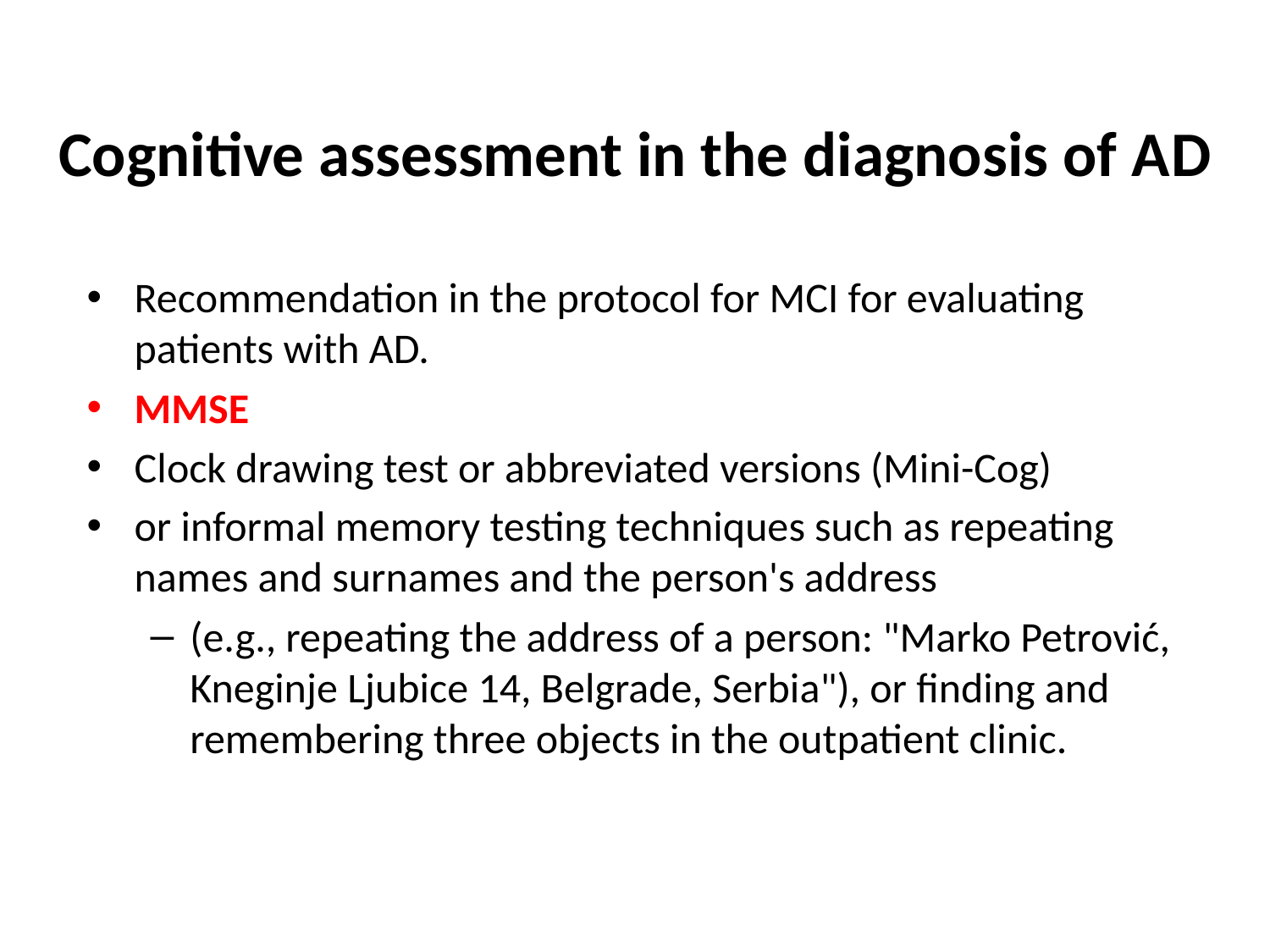

Cognitive assessment in the diagnosis of AD
Recommendation in the protocol for MCI for evaluating patients with AD.
MMSE
Clock drawing test or abbreviated versions (Mini-Cog)
or informal memory testing techniques such as repeating names and surnames and the person's address
(e.g., repeating the address of a person: "Marko Petrović, Kneginje Ljubice 14, Belgrade, Serbia"), or finding and remembering three objects in the outpatient clinic.